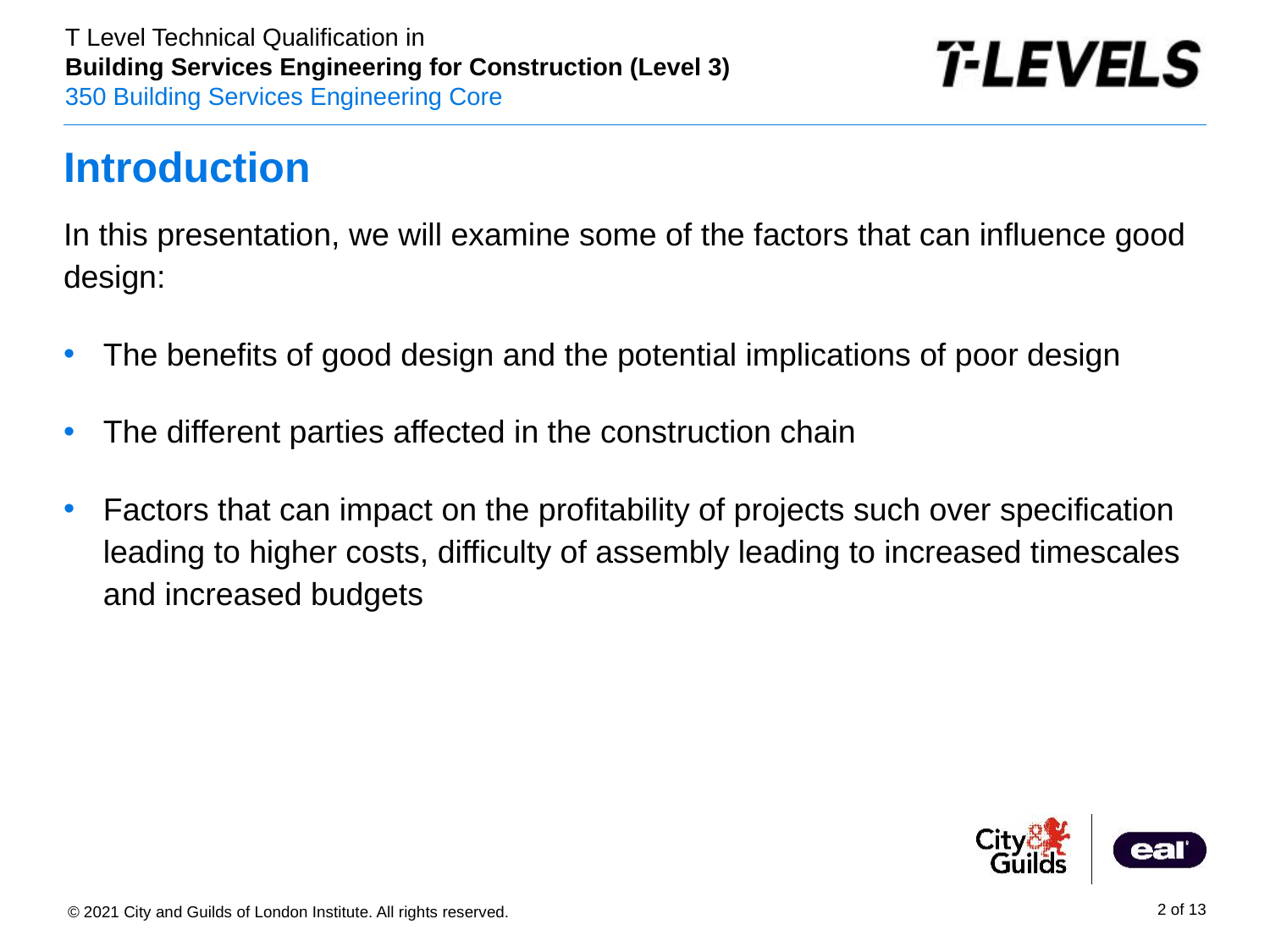

# Introduction
In this presentation, we will examine some of the factors that can influence good design:
The benefits of good design and the potential implications of poor design
The different parties affected in the construction chain
Factors that can impact on the profitability of projects such over specification leading to higher costs, difficulty of assembly leading to increased timescales and increased budgets